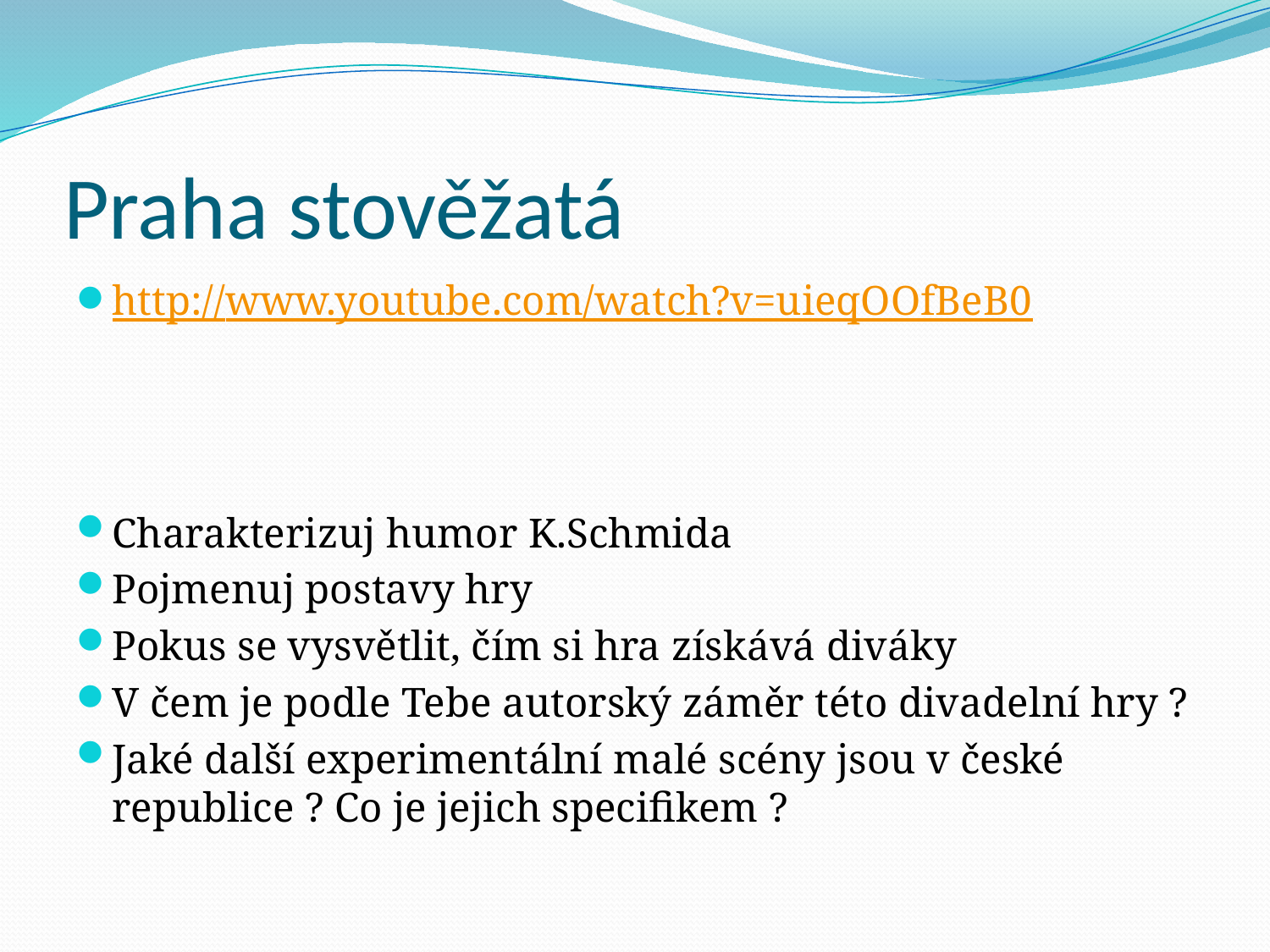

# Praha stověžatá
http://www.youtube.com/watch?v=uieqOOfBeB0

Charakterizuj humor K.Schmida
Pojmenuj postavy hry
Pokus se vysvětlit, čím si hra získává diváky
V čem je podle Tebe autorský záměr této divadelní hry ?
Jaké další experimentální malé scény jsou v české republice ? Co je jejich specifikem ?